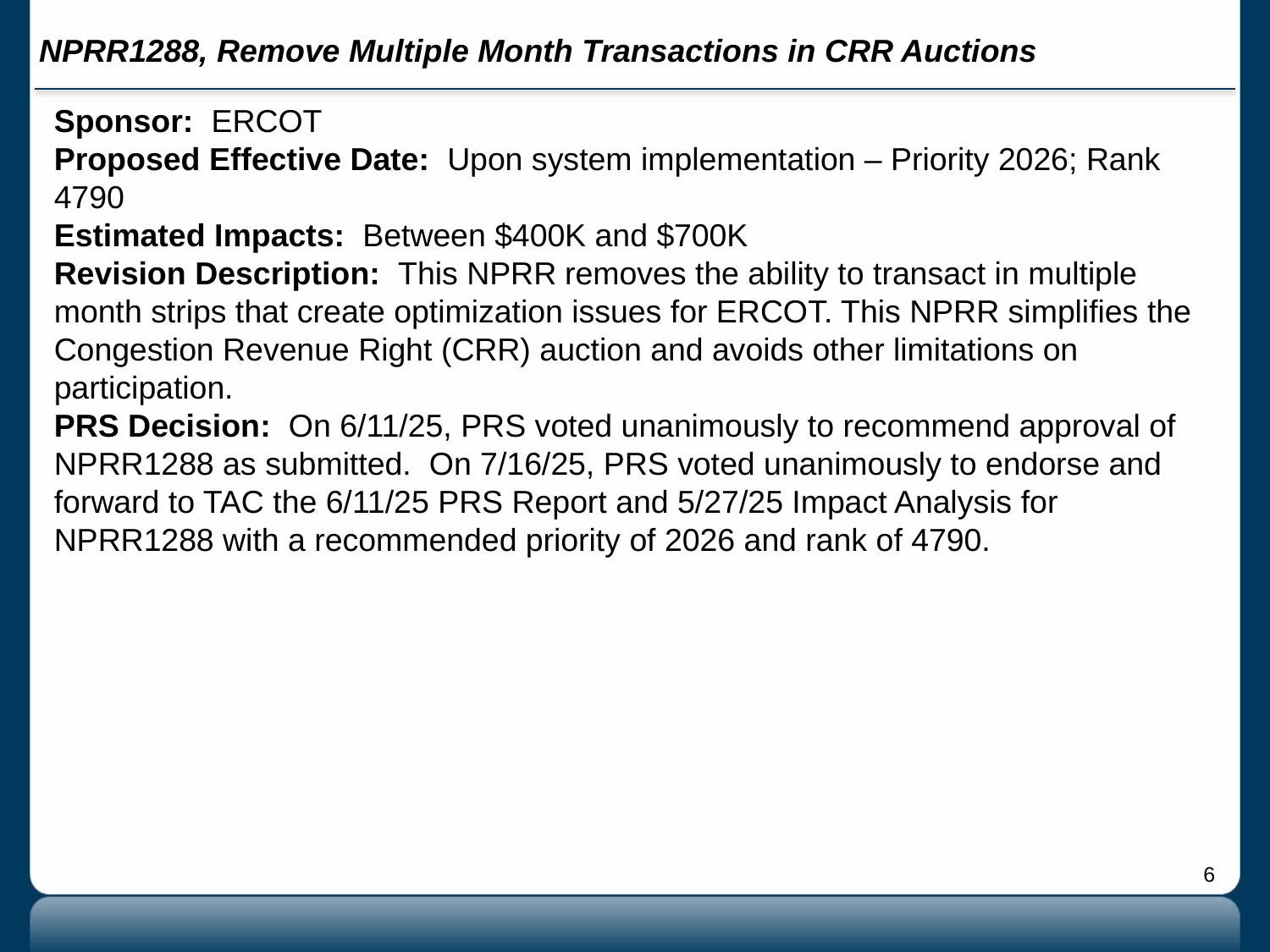

# NPRR1288, Remove Multiple Month Transactions in CRR Auctions
Sponsor:  ERCOT
Proposed Effective Date:  Upon system implementation – Priority 2026; Rank 4790
Estimated Impacts:  Between $400K and $700K
Revision Description:  This NPRR removes the ability to transact in multiple month strips that create optimization issues for ERCOT. This NPRR simplifies the Congestion Revenue Right (CRR) auction and avoids other limitations on participation.
PRS Decision:  On 6/11/25, PRS voted unanimously to recommend approval of NPRR1288 as submitted.  On 7/16/25, PRS voted unanimously to endorse and forward to TAC the 6/11/25 PRS Report and 5/27/25 Impact Analysis for NPRR1288 with a recommended priority of 2026 and rank of 4790.